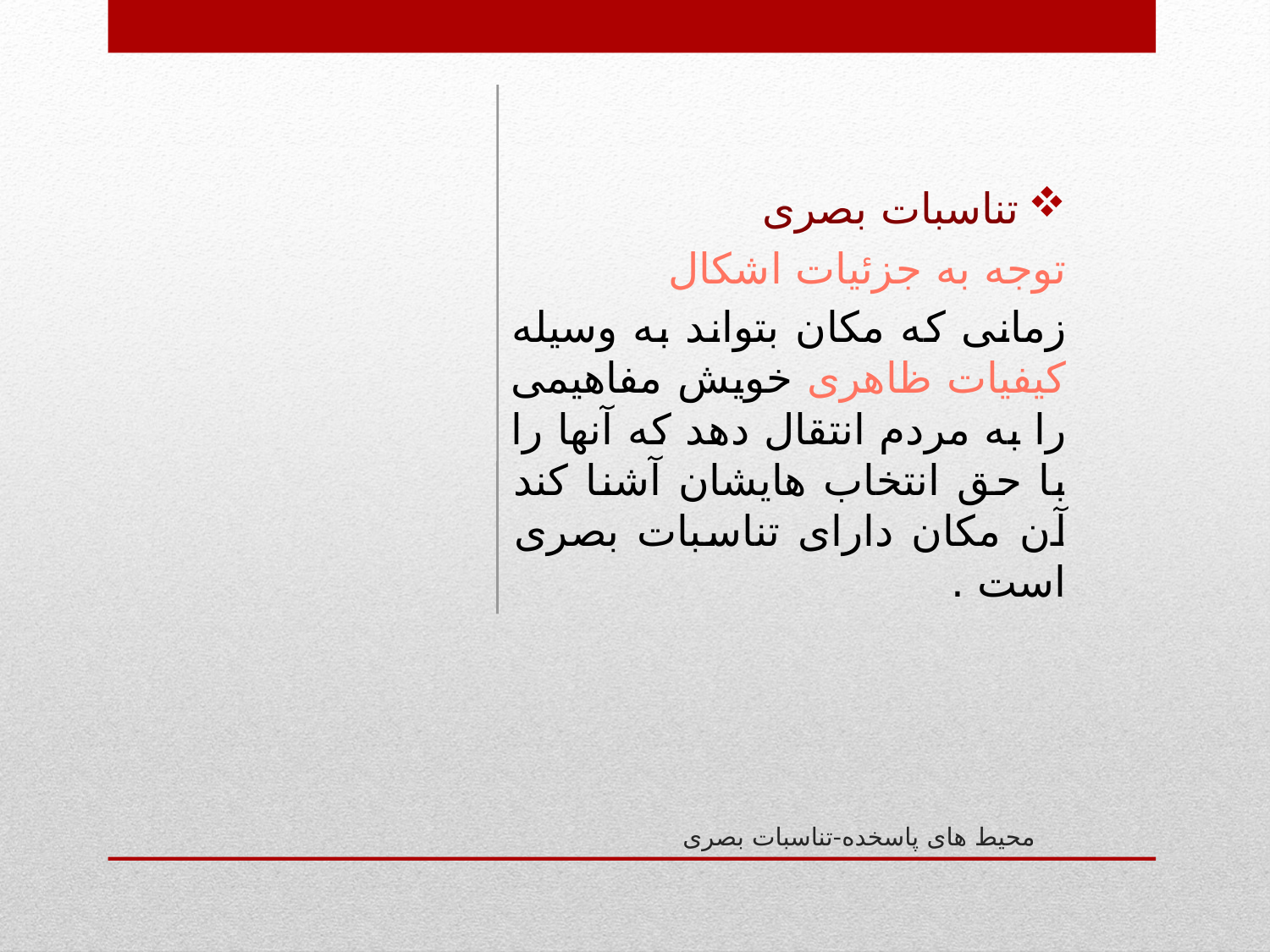

تناسبات بصری
توجه به جزئیات اشکال
زمانی که مکان بتواند به وسیله کیفیات ظاهری خویش مفاهیمی را به مردم انتقال دهد که آنها را با حق انتخاب هایشان آشنا کند آن مکان دارای تناسبات بصری است .

# محیط های پاسخده-تناسبات بصری